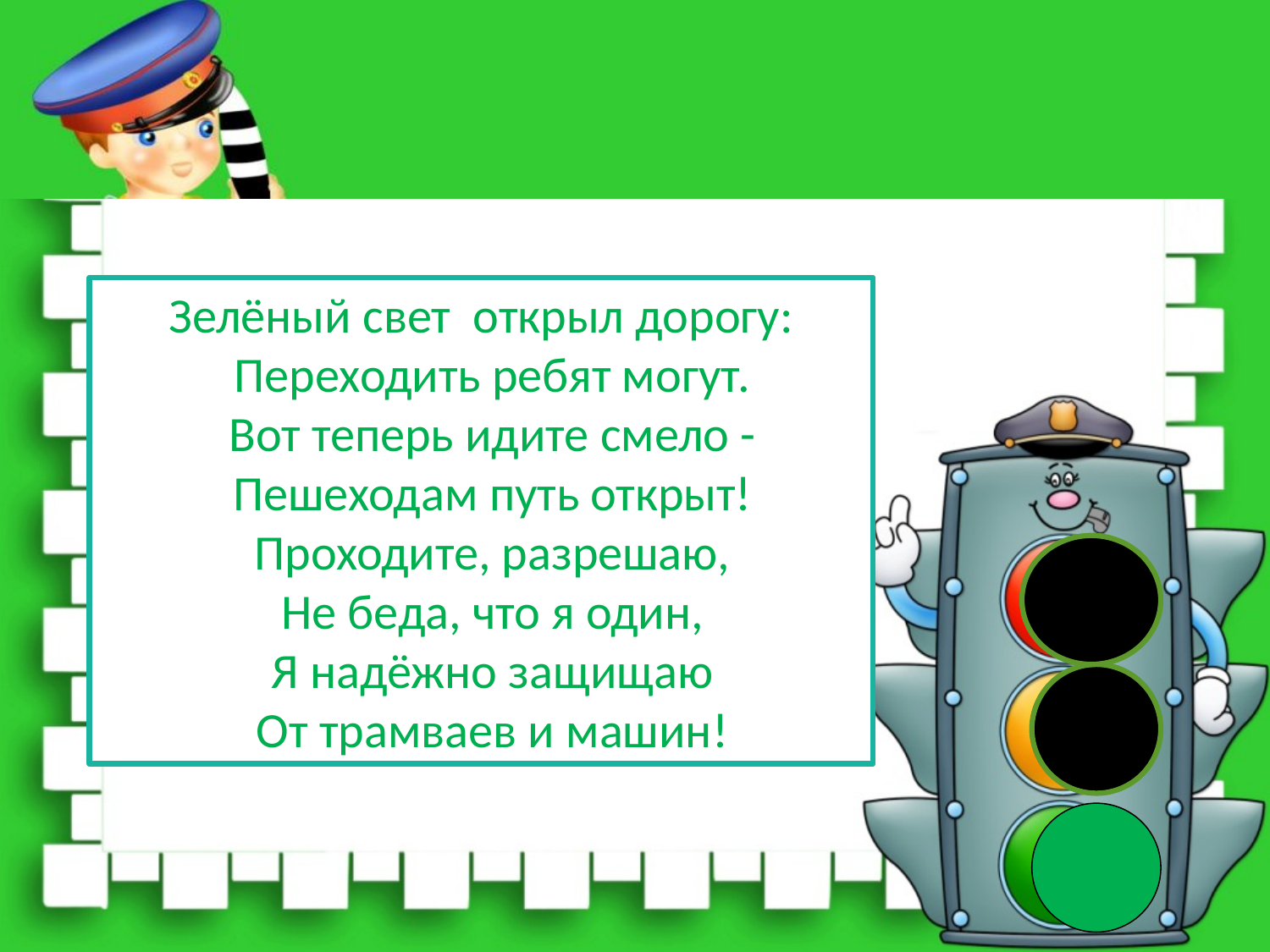

Зелёный свет  открыл дорогу:
  Переходить ребят могут.
  Вот теперь идите смело -
  Пешеходам путь открыт!
  Проходите, разрешаю,
  Не беда, что я один,
  Я надёжно защищаю
  От трамваев и машин!